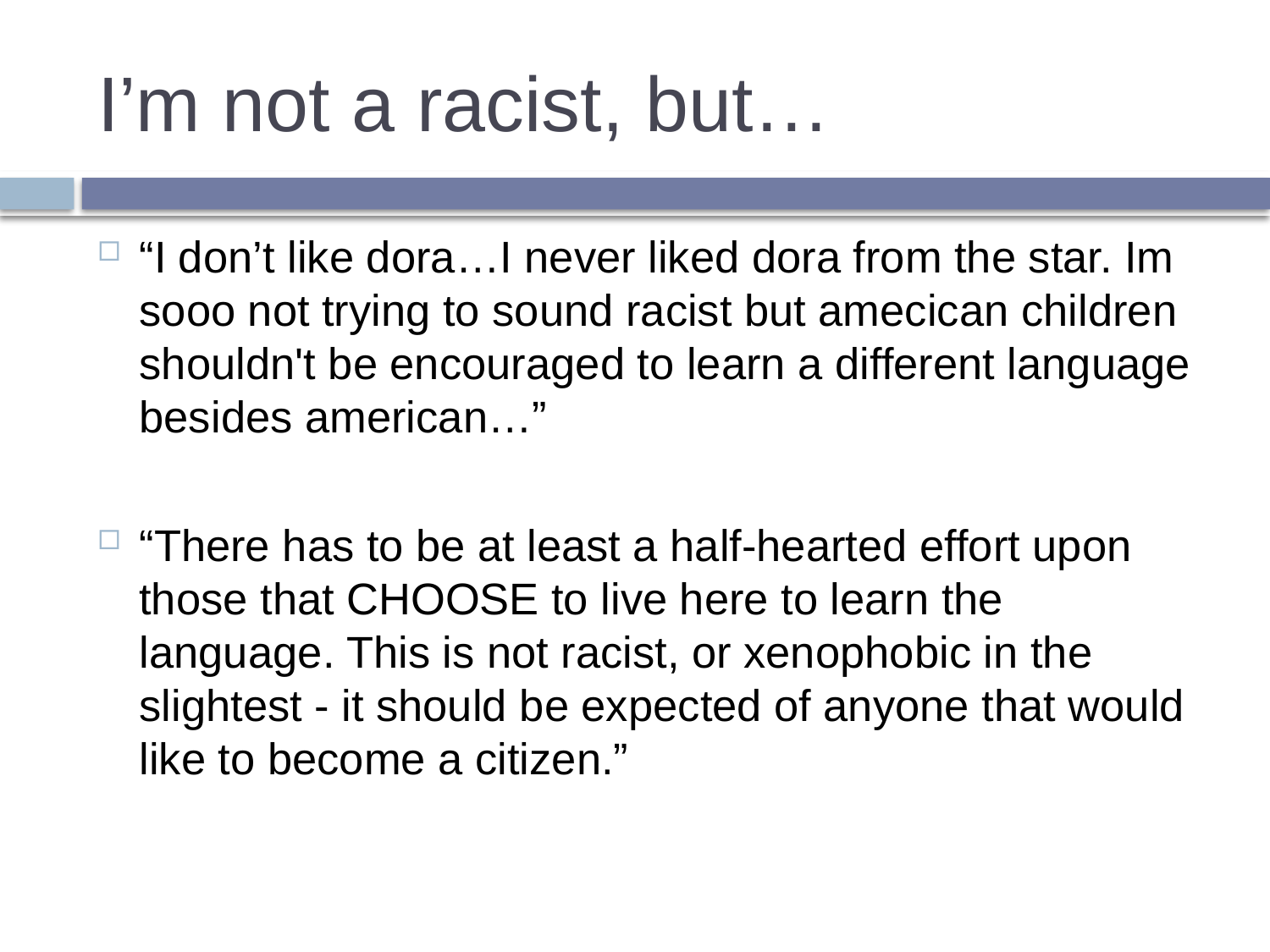

# I’m not a racist, but…
“I don’t like dora…I never liked dora from the star. Im sooo not trying to sound racist but amecican children shouldn't be encouraged to learn a different language besides american…”

“There has to be at least a half-hearted effort upon those that CHOOSE to live here to learn the language. This is not racist, or xenophobic in the slightest - it should be expected of anyone that would like to become a citizen.”